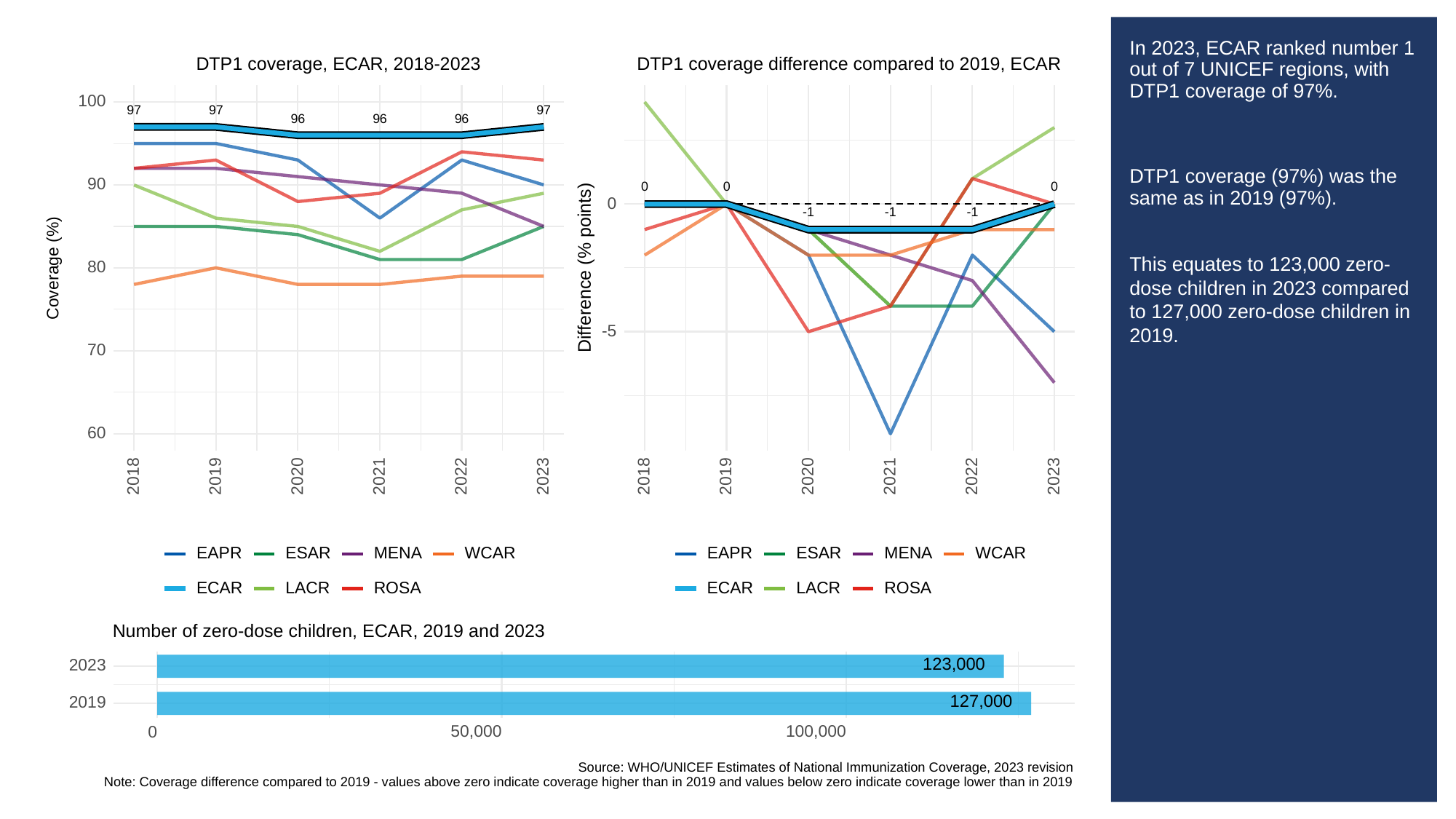

# In 2023, ECAR ranked number 1 out of 7 UNICEF regions, with DTP1 coverage of 97%.

DTP1 coverage (97%) was the same as in 2019 (97%).

This equates to 123,000 zero-dose children in 2023 compared to 127,000 zero-dose children in 2019.

DTP1 coverage, ECAR, 2018-2023
DTP1 coverage difference compared to 2019, ECAR

100

97
97
97
96
96
96

90
0
0
0

0

-1
-1
-1

Difference (% points)
Coverage (%)
80

-5

70

60

2023
2023
2018
2019
2020
2021
2022
2018
2019
2020
2021
2022
ESAR
WCAR
ESAR
WCAR
EAPR
MENA
EAPR
MENA

ROSA
ROSA
ECAR
LACR
ECAR
LACR

Number of zero-dose children, ECAR, 2019 and 2023

123,000
2023

127,000
2019

50,000
100,000
0
Source: WHO/UNICEF Estimates of National Immunization Coverage, 2023 revision
Note: Coverage difference compared to 2019 - values above zero indicate coverage higher than in 2019 and values below zero indicate coverage lower than in 2019